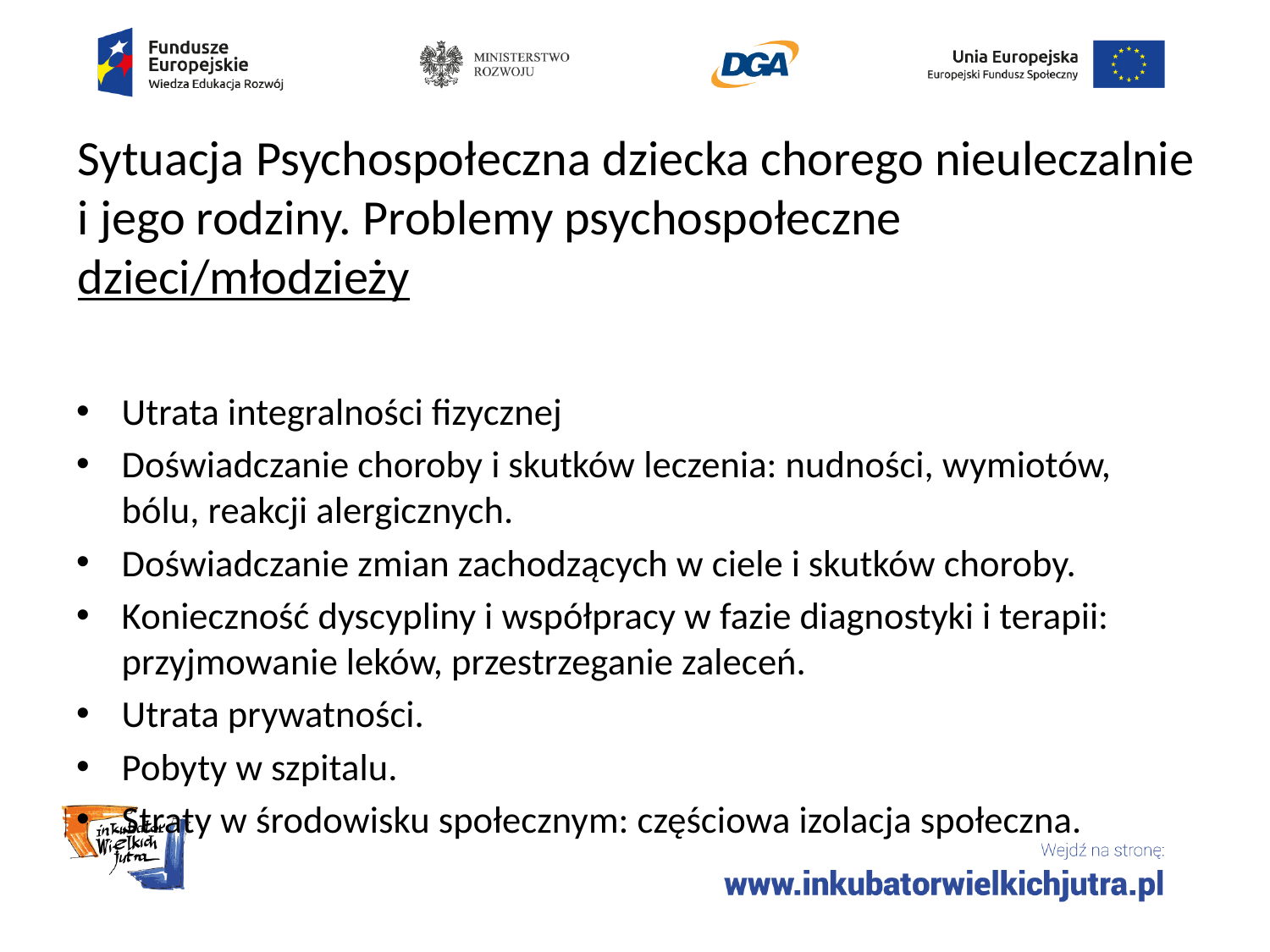

# Sytuacja Psychospołeczna dziecka chorego nieuleczalnie i jego rodziny. Problemy psychospołeczne dzieci/młodzieży

Utrata integralności fizycznej
Doświadczanie choroby i skutków leczenia: nudności, wymiotów, bólu, reakcji alergicznych.
Doświadczanie zmian zachodzących w ciele i skutków choroby.
Konieczność dyscypliny i współpracy w fazie diagnostyki i terapii: przyjmowanie leków, przestrzeganie zaleceń.
Utrata prywatności.
Pobyty w szpitalu.
Straty w środowisku społecznym: częściowa izolacja społeczna.